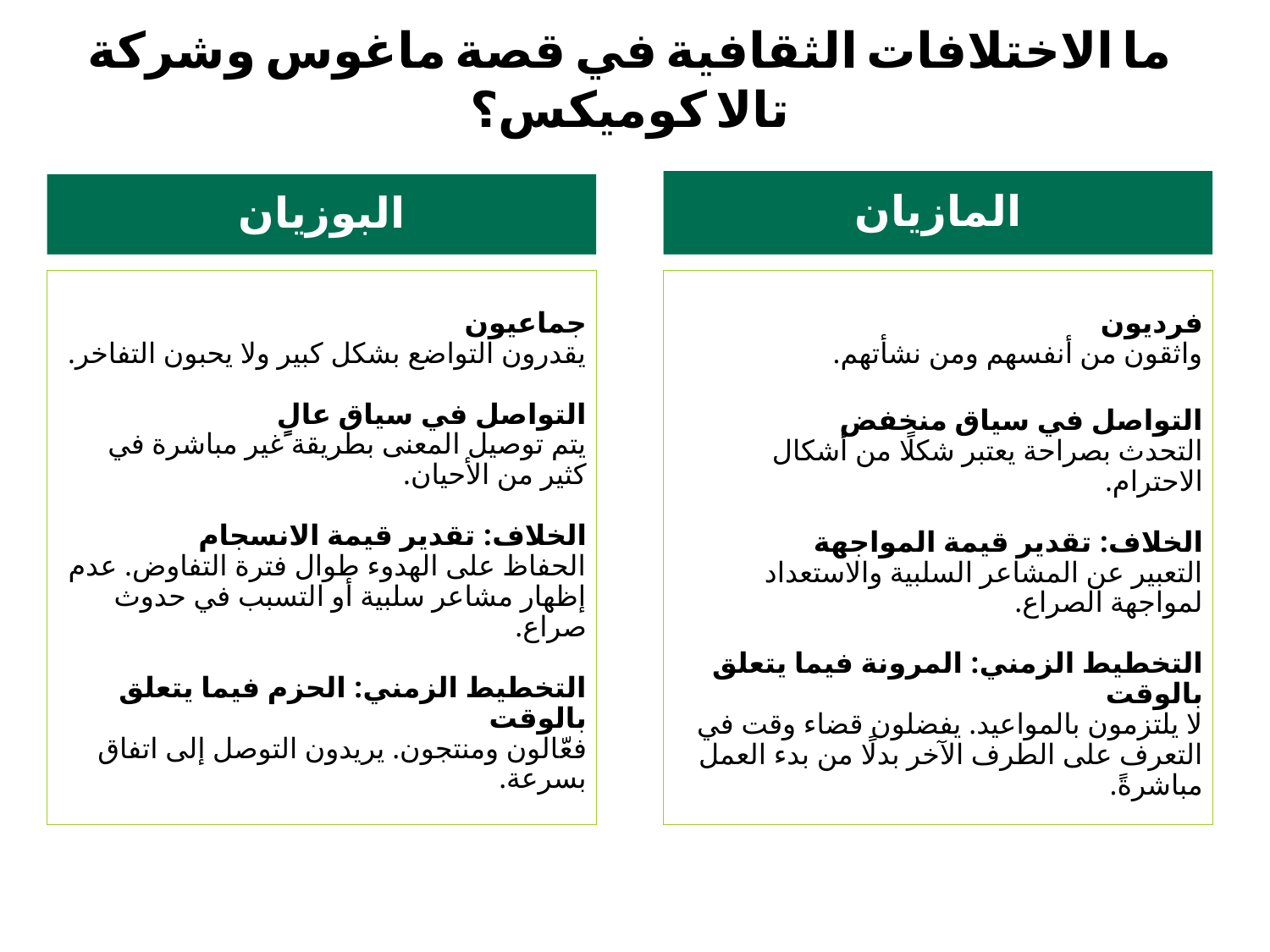

# ما الاختلافات الثقافية في قصة ماغوس وشركة تالا كوميكس؟
المازيان
البوزيان

جماعيون
يقدرون التواضع بشكل كبير ولا يحبون التفاخر.

التواصل في سياق عالٍ
يتم توصيل المعنى بطريقة غير مباشرة في كثير من الأحيان.

الخلاف: تقدير قيمة الانسجام
الحفاظ على الهدوء طوال فترة التفاوض. عدم إظهار مشاعر سلبية أو التسبب في حدوث صراع.

التخطيط الزمني: الحزم فيما يتعلق بالوقت
فعّالون ومنتجون. يريدون التوصل إلى اتفاق بسرعة.

فرديون
واثقون من أنفسهم ومن نشأتهم.

التواصل في سياق منخفض
التحدث بصراحة يعتبر شكلًا من أشكال الاحترام.

الخلاف: تقدير قيمة المواجهة
التعبير عن المشاعر السلبية والاستعداد لمواجهة الصراع.

التخطيط الزمني: المرونة فيما يتعلق بالوقت
لا يلتزمون بالمواعيد. يفضلون قضاء وقت في التعرف على الطرف الآخر بدلًا من بدء العمل مباشرةً.